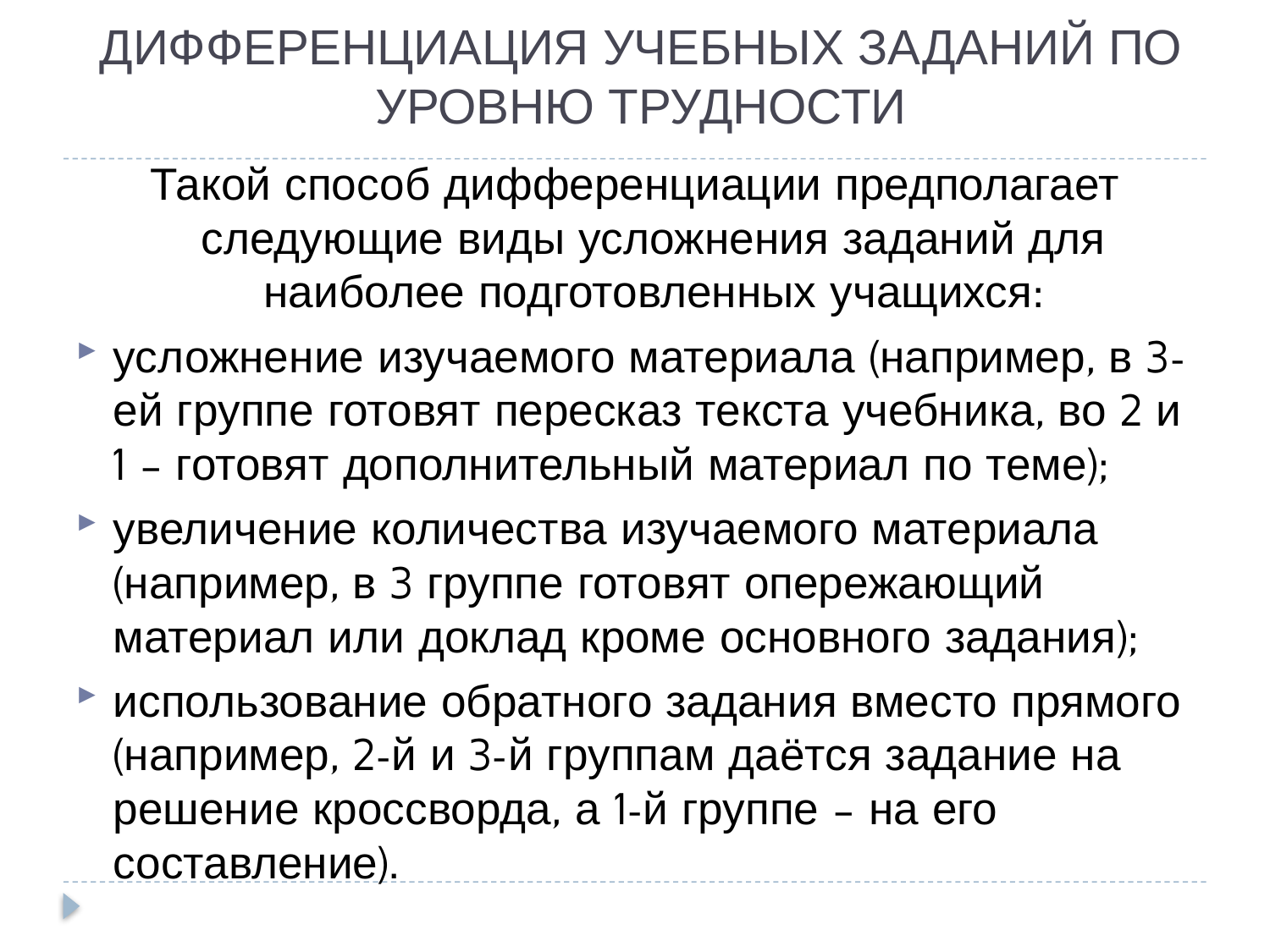

# ДИФФЕРЕНЦИАЦИЯ УЧЕБНЫХ ЗАДАНИЙ ПО УРОВНЮ ТРУДНОСТИ
Такой способ дифференциации предполагает следующие виды усложнения заданий для наиболее подготовленных учащихся:
усложнение изучаемого материала (например, в 3-ей группе готовят пересказ текста учебника, во 2 и 1 – готовят дополнительный материал по теме);
увеличение количества изучаемого материала (например, в 3 группе готовят опережающий материал или доклад кроме основного задания);
использование обратного задания вместо прямого (например, 2-й и 3-й группам даётся задание на решение кроссворда, а 1-й группе – на его составление).